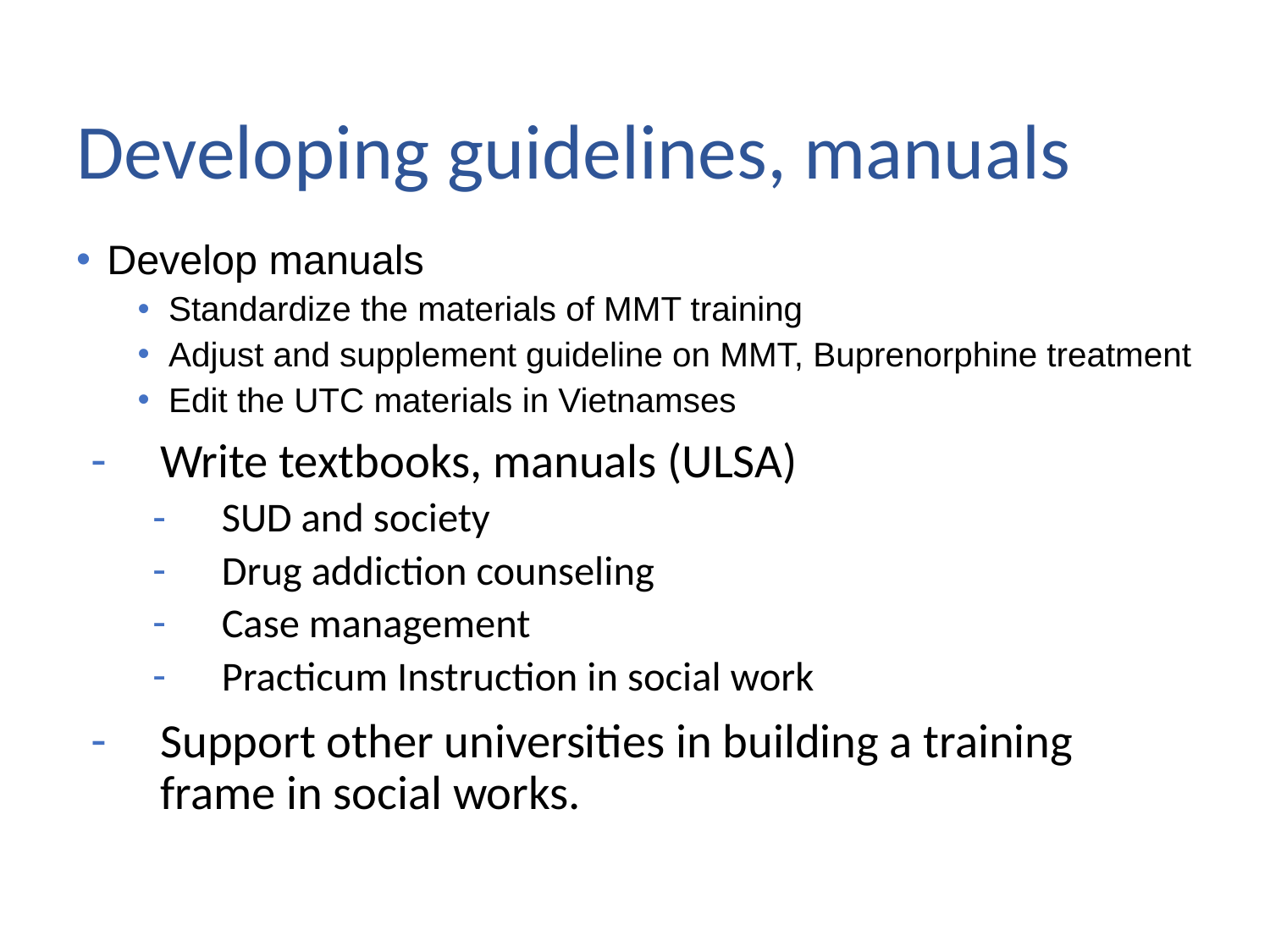

# Developing guidelines, manuals
Develop manuals
Standardize the materials of MMT training
Adjust and supplement guideline on MMT, Buprenorphine treatment
Edit the UTC materials in Vietnamses
Write textbooks, manuals (ULSA)
SUD and society
Drug addiction counseling
Case management
Practicum Instruction in social work
Support other universities in building a training frame in social works.